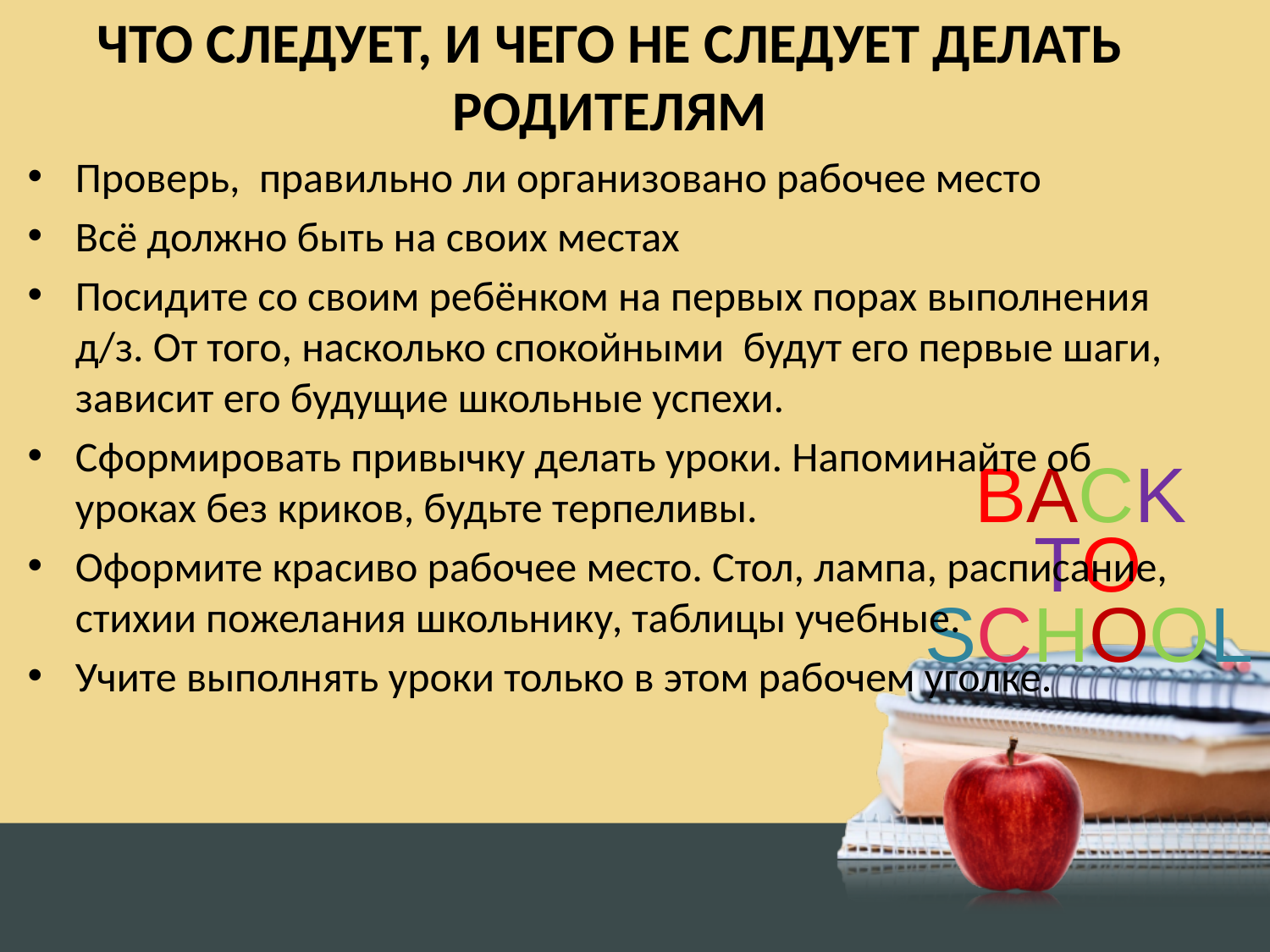

ЧТО СЛЕДУЕТ, И ЧЕГО НЕ СЛЕДУЕТ ДЕЛАТЬ РОДИТЕЛЯМ
Проверь,  правильно ли организовано рабочее место
Всё должно быть на своих местах
Посидите со своим ребёнком на первых порах выполнения д/з. От того, насколько спокойными  будут его первые шаги, зависит его будущие школьные успехи.
Сформировать привычку делать уроки. Напоминайте об уроках без криков, будьте терпеливы.
Оформите красиво рабочее место. Стол, лампа, расписание,  стихии пожелания школьнику, таблицы учебные.
Учите выполнять уроки только в этом рабочем уголке.